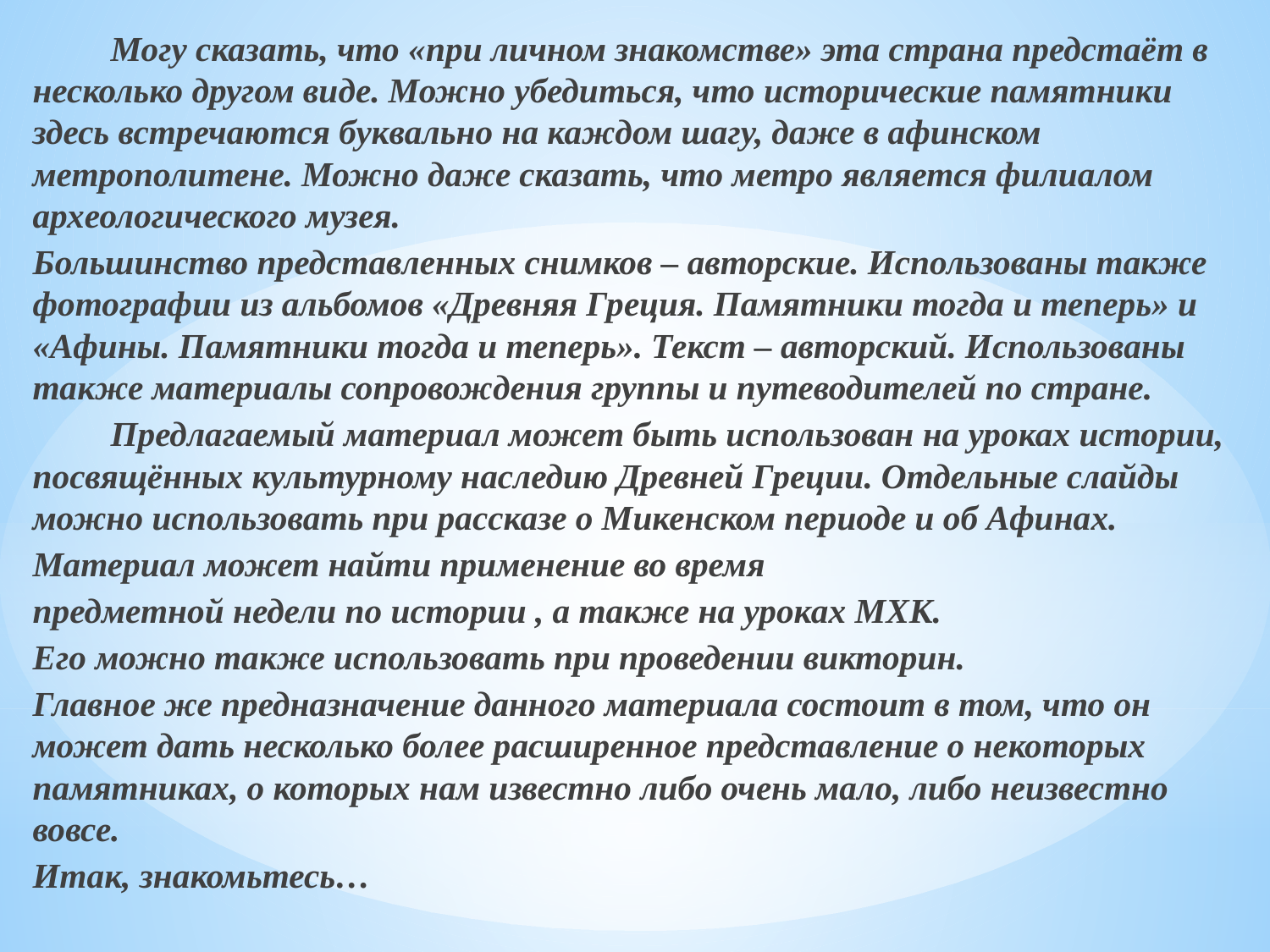

Могу сказать, что «при личном знакомстве» эта страна предстаёт в несколько другом виде. Можно убедиться, что исторические памятники здесь встречаются буквально на каждом шагу, даже в афинском метрополитене. Можно даже сказать, что метро является филиалом археологического музея.
Большинство представленных снимков – авторские. Использованы также фотографии из альбомов «Древняя Греция. Памятники тогда и теперь» и «Афины. Памятники тогда и теперь». Текст – авторский. Использованы также материалы сопровождения группы и путеводителей по стране.
         Предлагаемый материал может быть использован на уроках истории, посвящённых культурному наследию Древней Греции. Отдельные слайды можно использовать при рассказе о Микенском периоде и об Афинах.
Материал может найти применение во время
предметной недели по истории , а также на уроках МХК.
Его можно также использовать при проведении викторин.
Главное же предназначение данного материала состоит в том, что он может дать несколько более расширенное представление о некоторых памятниках, о которых нам известно либо очень мало, либо неизвестно вовсе.
Итак, знакомьтесь…